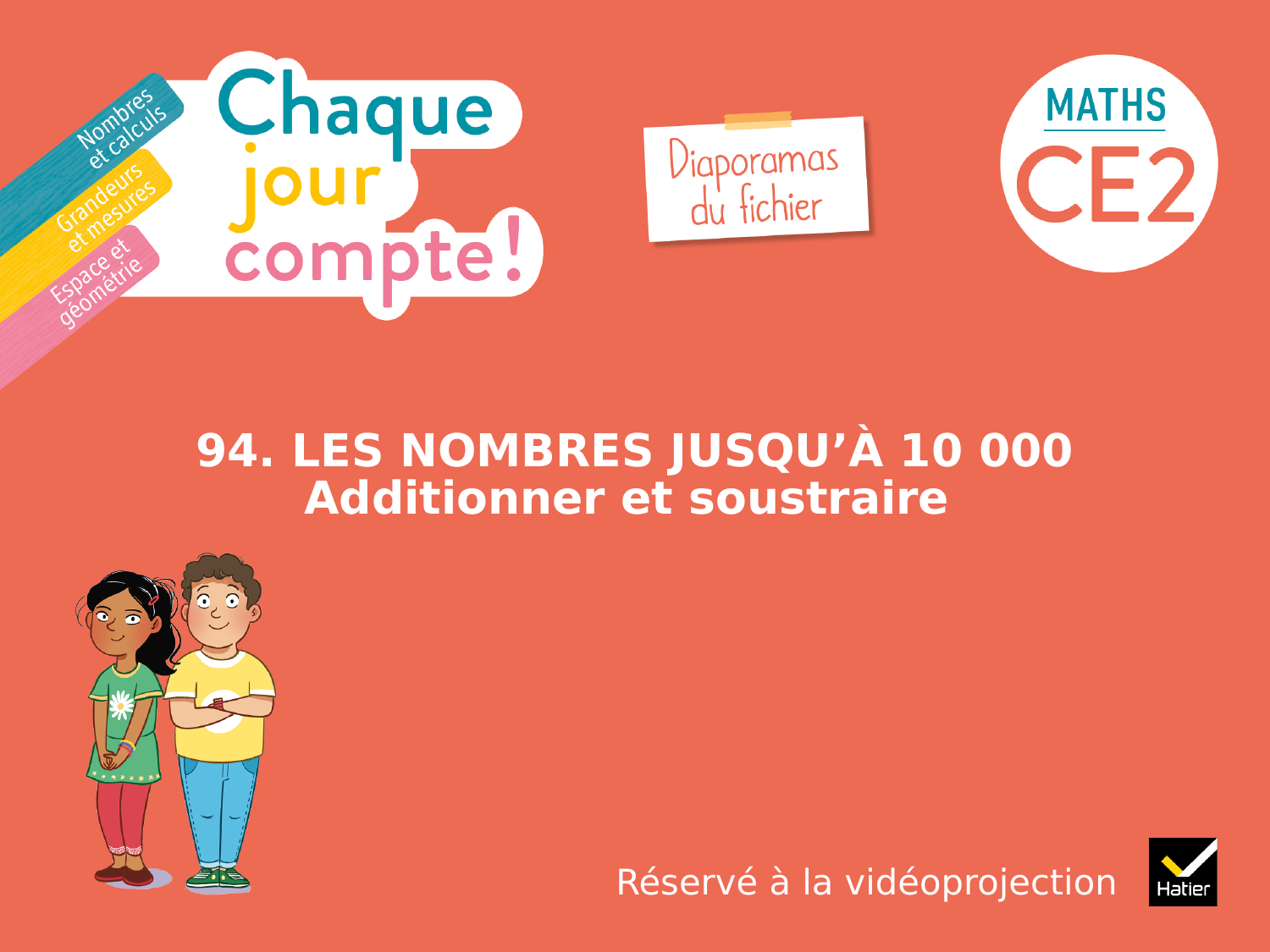

# 94. LES NOMBRES JUSQU’À 10 000 Additionner et soustraire